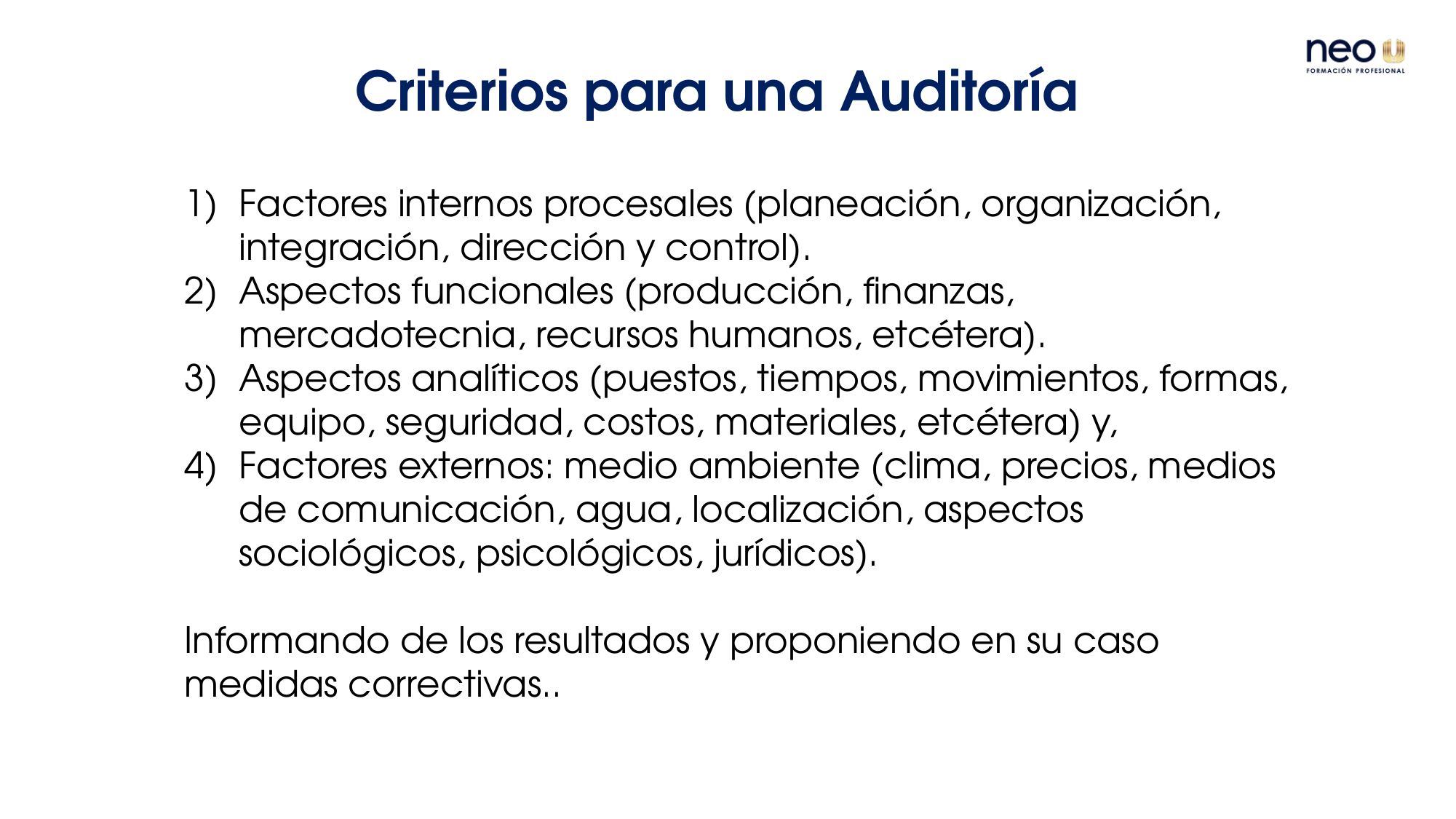

Criterios para una Auditoría
Factores internos procesales (planeación, organización, integración, dirección y control).
Aspectos funcionales (producción, finanzas, mercadotecnia, recursos humanos, etcétera).
Aspectos analíticos (puestos, tiempos, movimientos, formas, equipo, seguridad, costos, materiales, etcétera) y,
Factores externos: medio ambiente (clima, precios, medios de comunicación, agua, localización, aspectos sociológicos, psicológicos, jurídicos).

Informando de los resultados y proponiendo en su caso medidas correctivas..